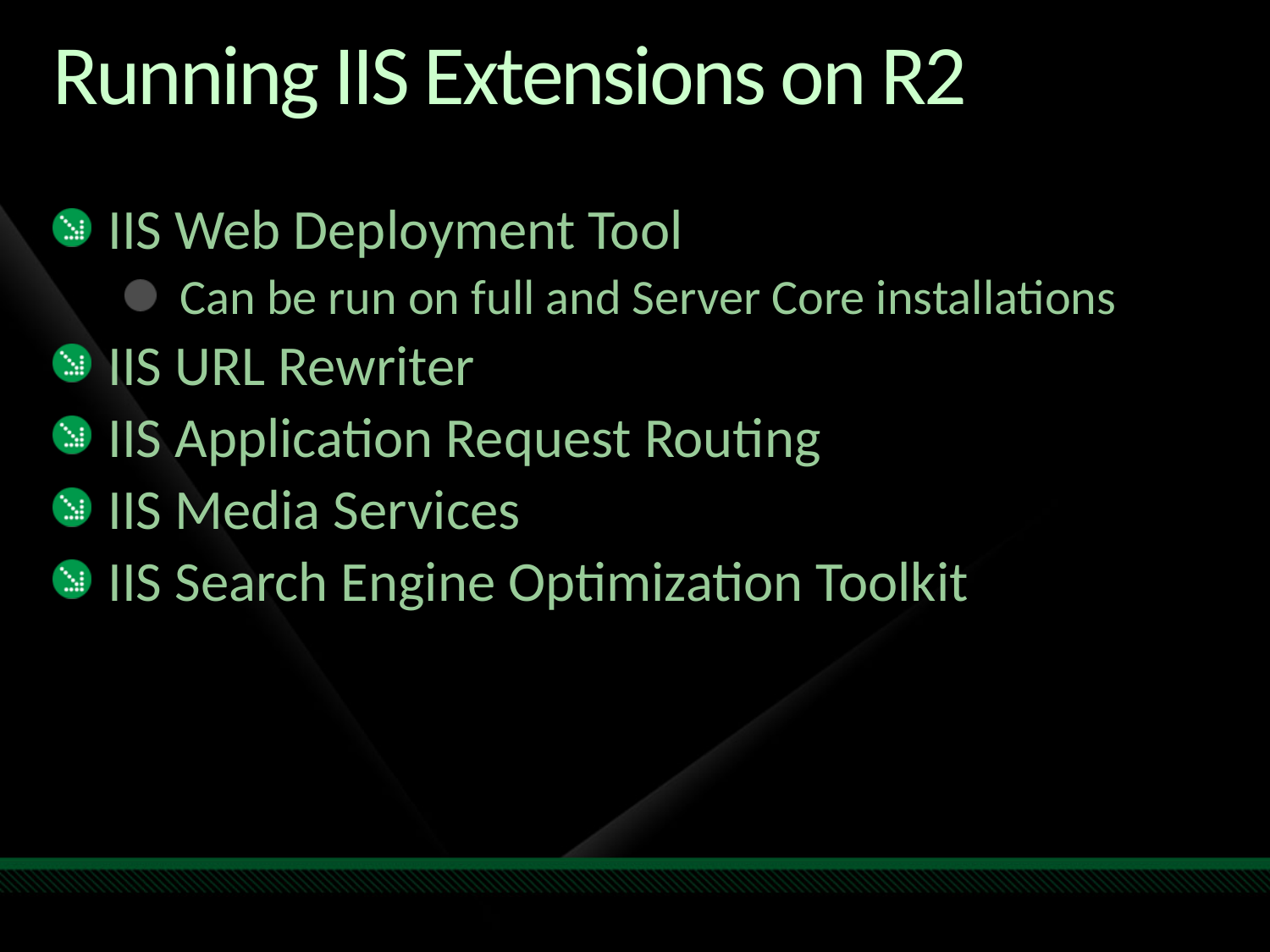

# Running IIS Extensions on R2
IIS Web Deployment Tool
Can be run on full and Server Core installations
IIS URL Rewriter
IIS Application Request Routing
IIS Media Services
IIS Search Engine Optimization Toolkit